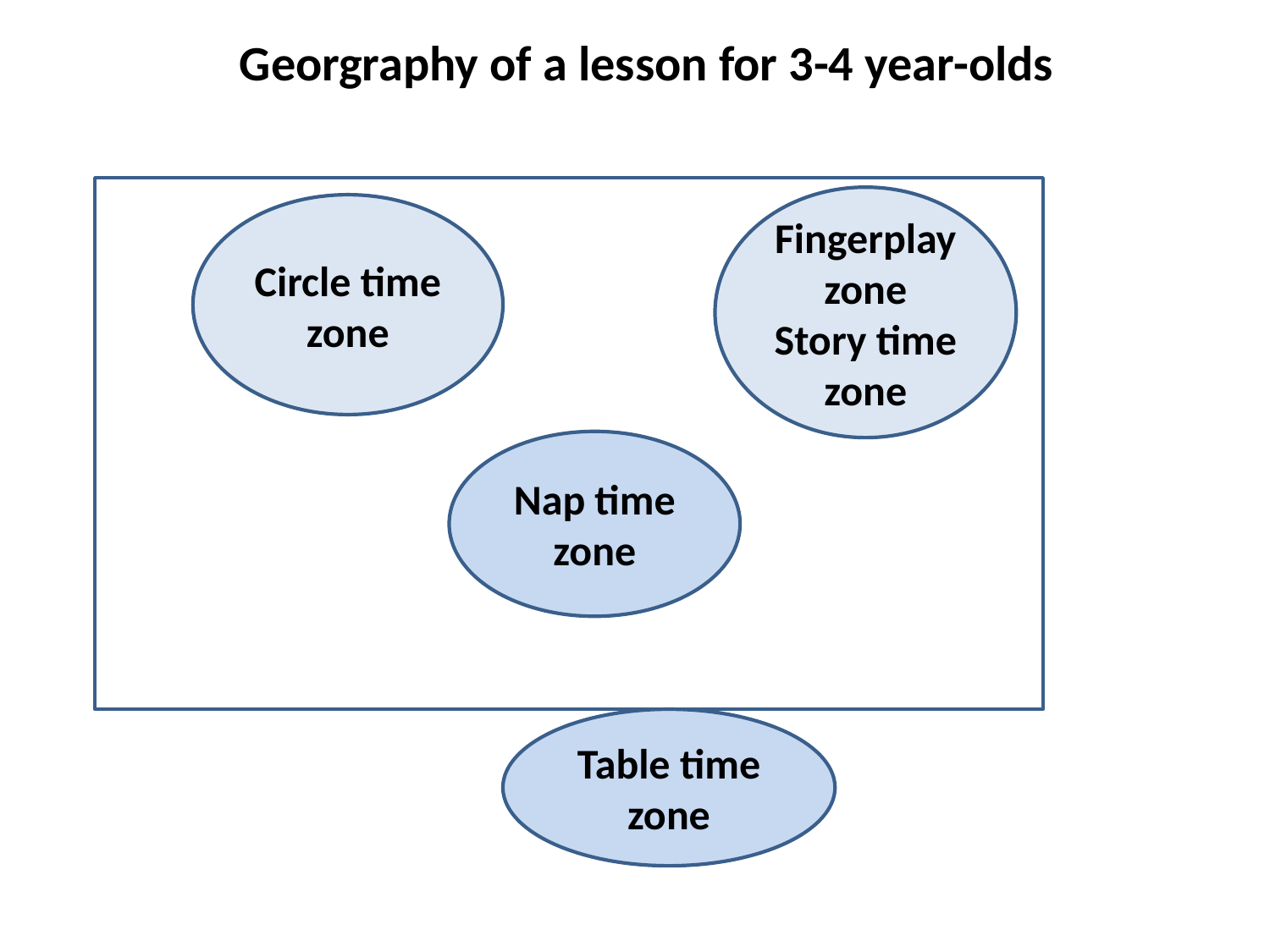

# Georgraphy of a lesson for 3-4 year-olds

Fingerplay zone
Story time zone

Circle time zone

Nap time zone
Table time zone